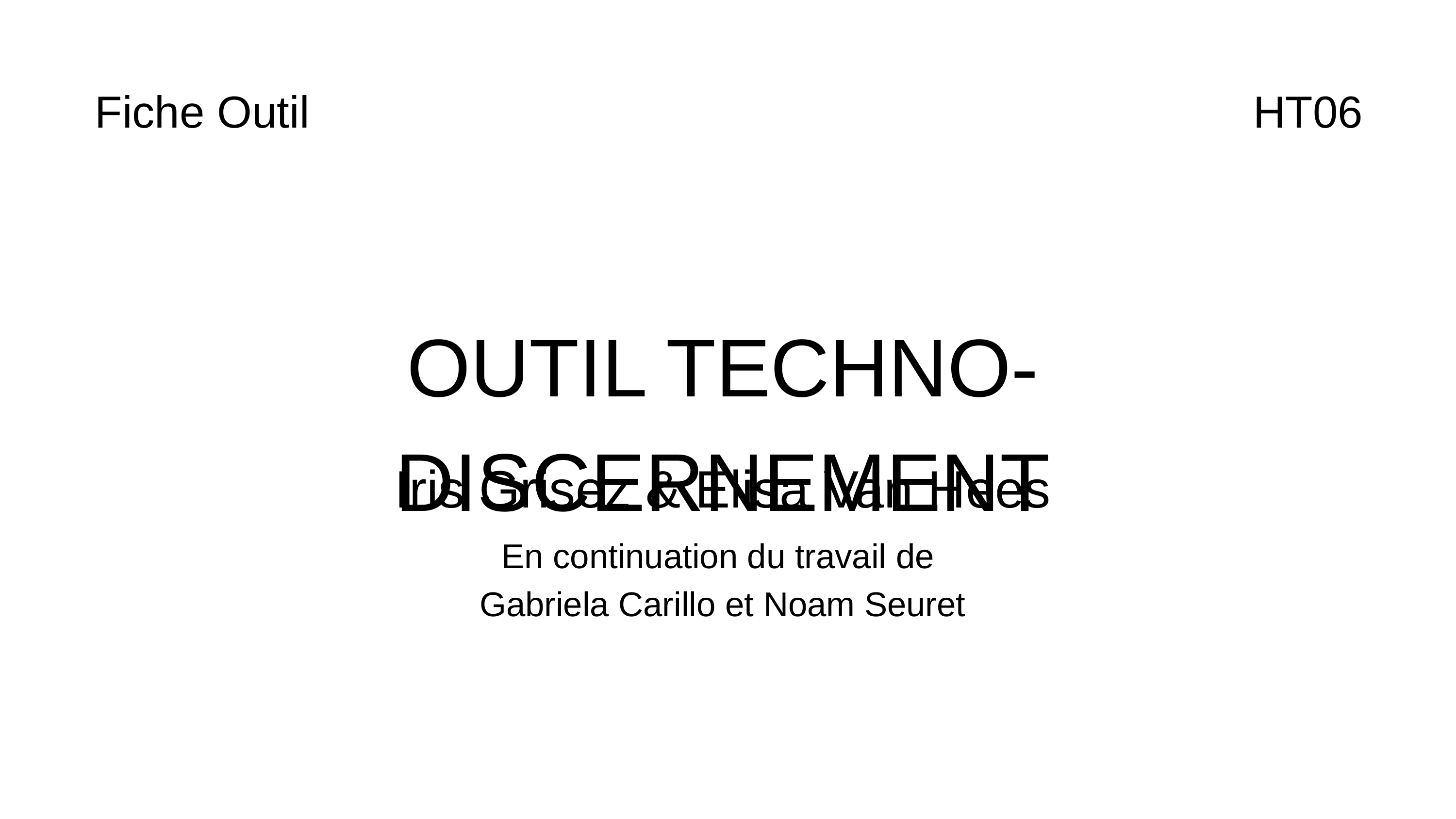

Fiche Outil
HT06
OUTIL TECHNO-DISCERNEMENT
Iris Grisez & Elisa Van Hees
En continuation du travail de
Gabriela Carillo et Noam Seuret